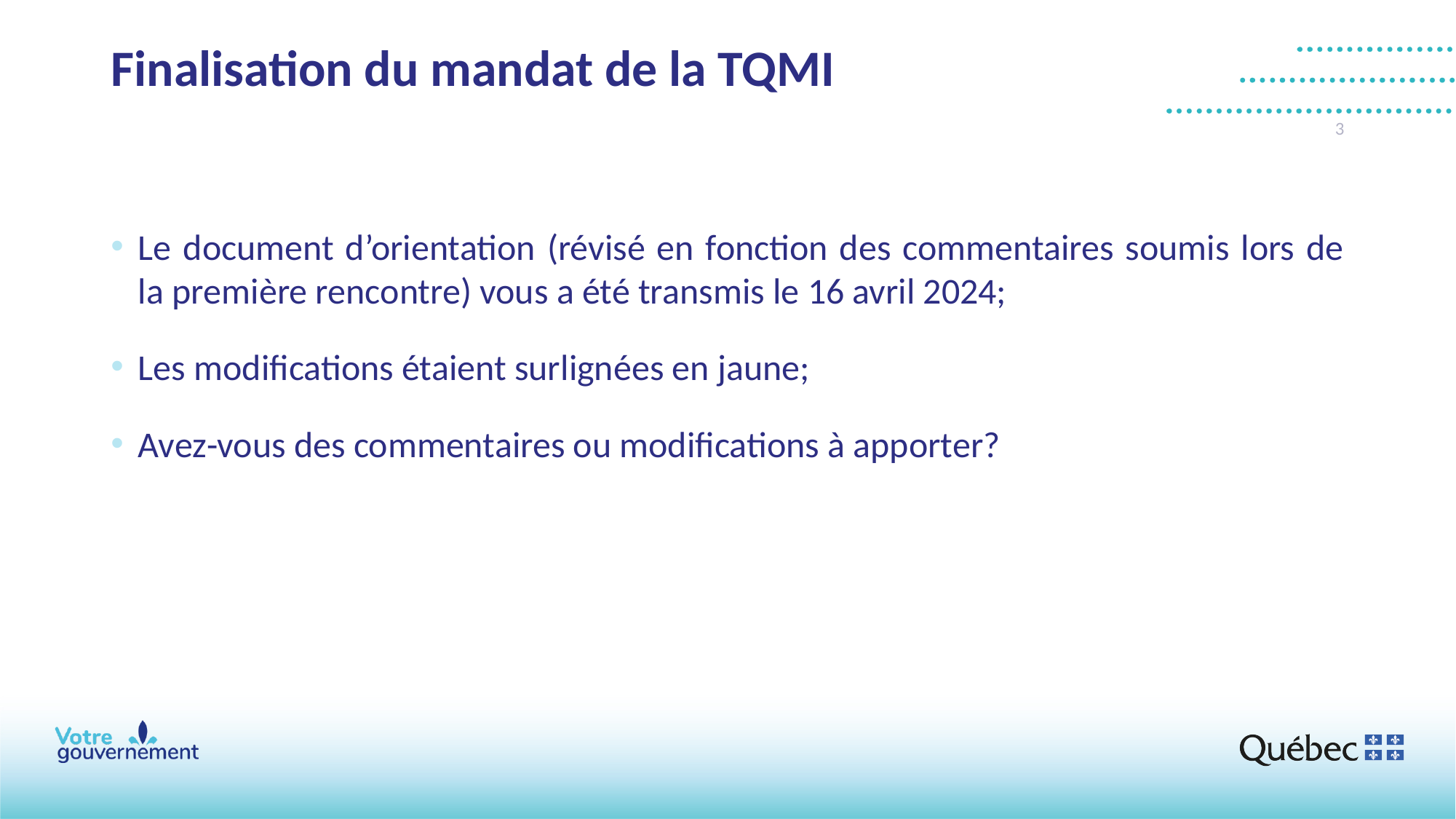

# Finalisation du mandat de la TQMI
3
Le document d’orientation (révisé en fonction des commentaires soumis lors de la première rencontre) vous a été transmis le 16 avril 2024;
Les modifications étaient surlignées en jaune;
Avez-vous des commentaires ou modifications à apporter?